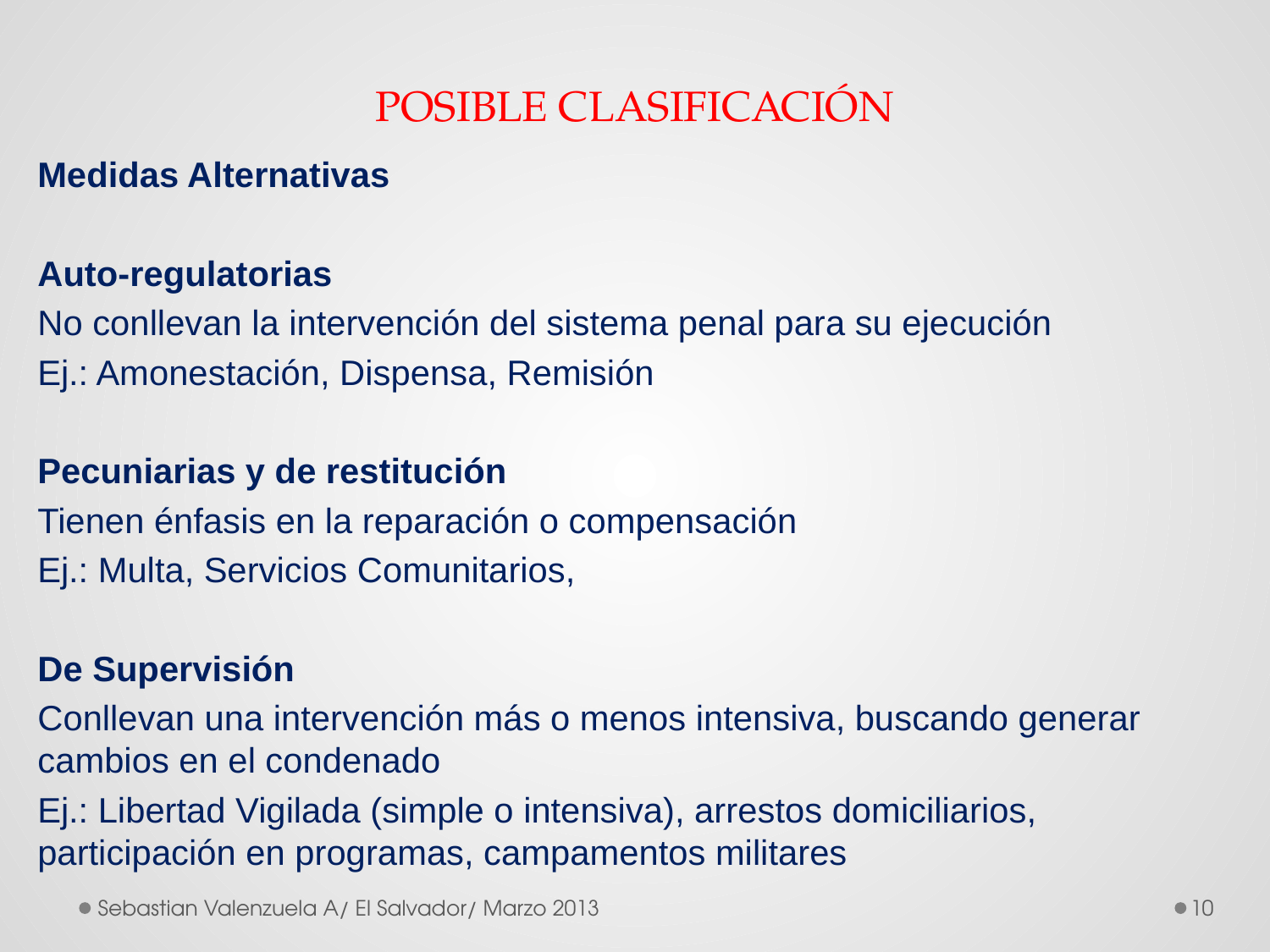

# POSIBLE CLASIFICACIÓN
Medidas Alternativas

Auto-regulatorias
No conllevan la intervención del sistema penal para su ejecución
Ej.: Amonestación, Dispensa, Remisión

Pecuniarias y de restitución
Tienen énfasis en la reparación o compensación
Ej.: Multa, Servicios Comunitarios,

De Supervisión
Conllevan una intervención más o menos intensiva, buscando generar cambios en el condenado
Ej.: Libertad Vigilada (simple o intensiva), arrestos domiciliarios, participación en programas, campamentos militares

Sebastian Valenzuela A/ El Salvador/ Marzo 2013
10